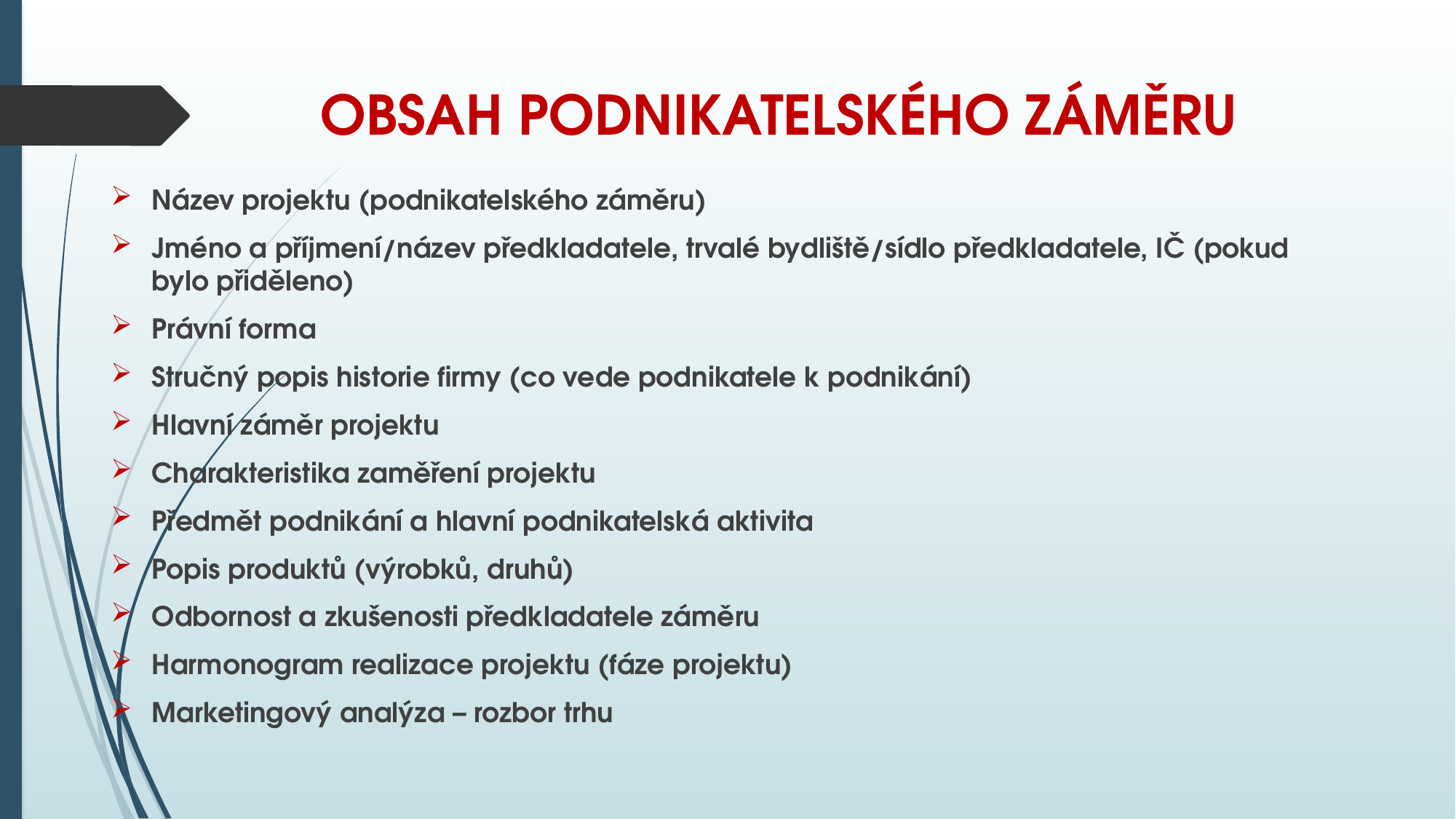

# OBSAH PODNIKATELSKÉHO ZÁMĚRU
Název projektu (podnikatelského záměru)
Jméno a příjmení/název předkladatele, trvalé bydliště/sídlo předkladatele, IČ (pokud bylo přiděleno)
Právní forma
Stručný popis historie firmy (co vede podnikatele k podnikání)
Hlavní záměr projektu
Charakteristika zaměření projektu
Předmět podnikání a hlavní podnikatelská aktivita
Popis produktů (výrobků, druhů)
Odbornost a zkušenosti předkladatele záměru
Harmonogram realizace projektu (fáze projektu)
Marketingový analýza – rozbor trhu